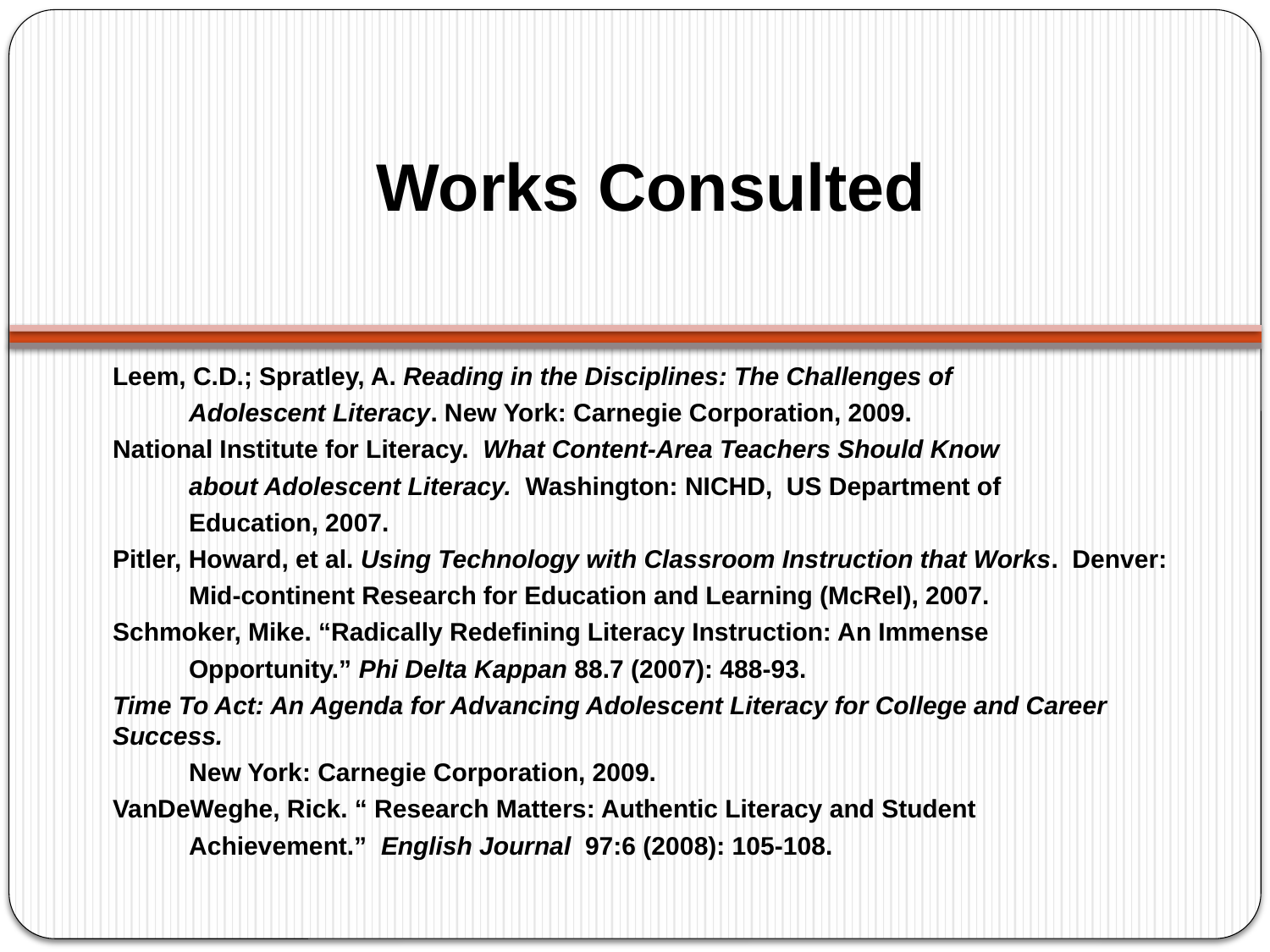

# Works Consulted
Leem, C.D.; Spratley, A. Reading in the Disciplines: The Challenges of
	Adolescent Literacy. New York: Carnegie Corporation, 2009.
National Institute for Literacy.  What Content-Area Teachers Should Know
	about Adolescent Literacy.  Washington: NICHD,  US Department of
	Education, 2007.
Pitler, Howard, et al. Using Technology with Classroom Instruction that Works.  Denver:
	Mid-continent Research for Education and Learning (McRel), 2007.
Schmoker, Mike. “Radically Redefining Literacy Instruction: An Immense
	Opportunity.” Phi Delta Kappan 88.7 (2007): 488-93.
Time To Act: An Agenda for Advancing Adolescent Literacy for College and Career Success.
	New York: Carnegie Corporation, 2009.
VanDeWeghe, Rick. “ Research Matters: Authentic Literacy and Student
	Achievement.”  English Journal  97:6 (2008): 105-108.